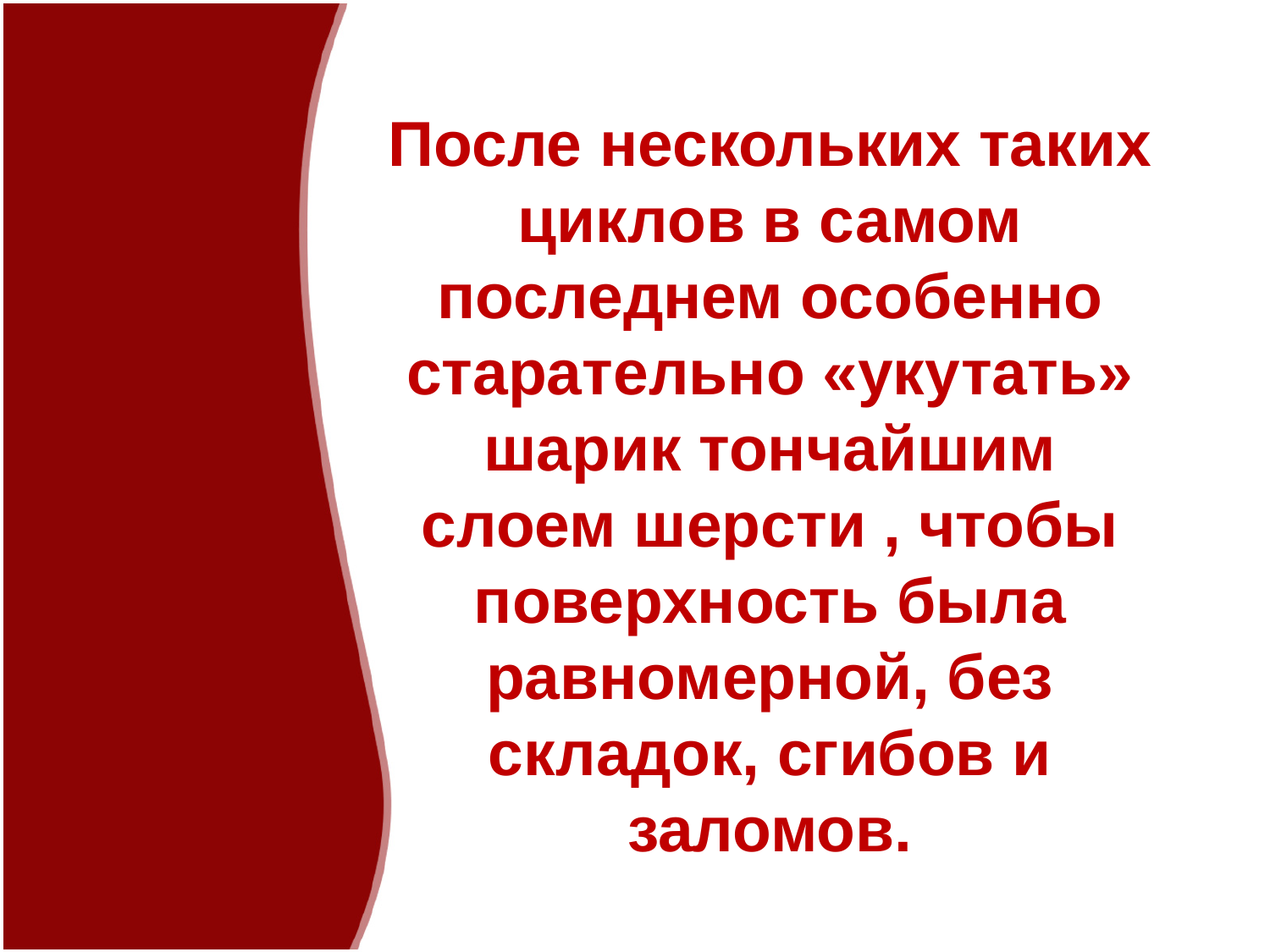

После нескольких таких циклов в самом последнем особенно старательно «укутать» шарик тончайшим слоем шерсти , чтобы поверхность была равномерной, без складок, сгибов и заломов.